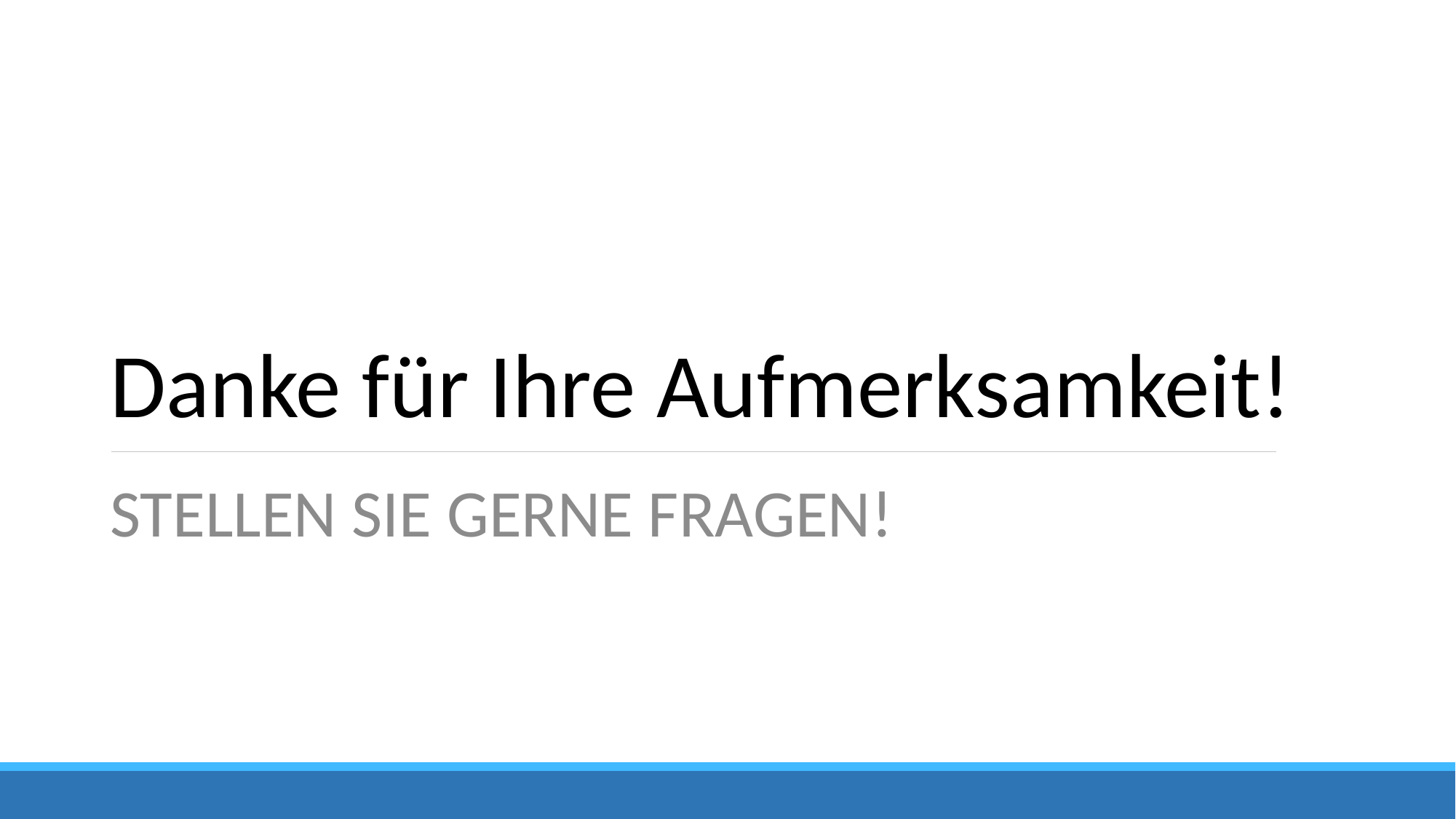

# Danke für Ihre Aufmerksamkeit!

Stellen Sie gerne Fragen!